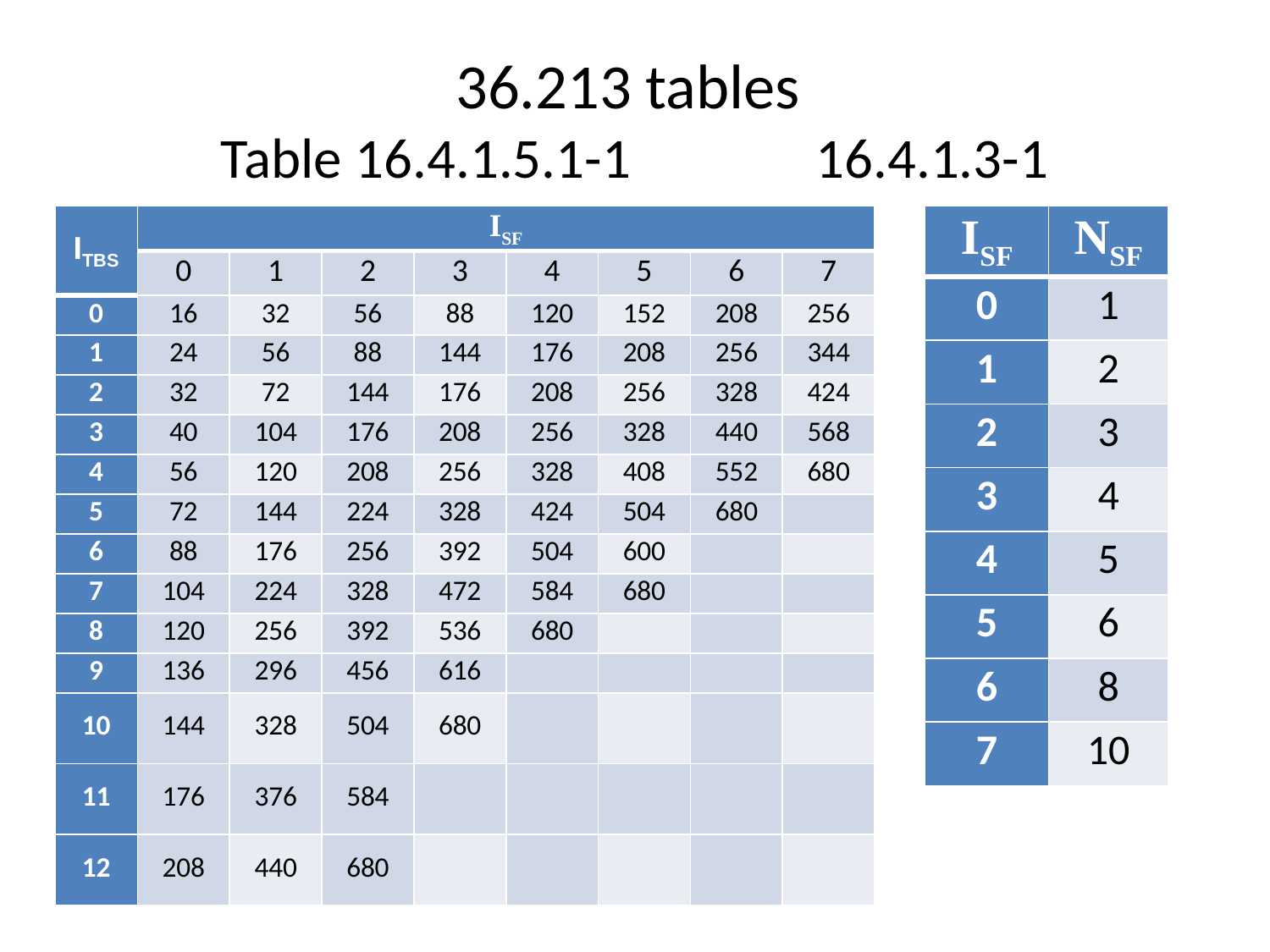

# 36.213 tables Table 16.4.1.5.1-1	    	   16.4.1.3-1
| ITBS | ISF |  |  |  |  |  |  |  |
| --- | --- | --- | --- | --- | --- | --- | --- | --- |
|  | 0 | 1 | 2 | 3 | 4 | 5 | 6 | 7 |
| 0 | 16 | 32 | 56 | 88 | 120 | 152 | 208 | 256 |
| 1 | 24 | 56 | 88 | 144 | 176 | 208 | 256 | 344 |
| 2 | 32 | 72 | 144 | 176 | 208 | 256 | 328 | 424 |
| 3 | 40 | 104 | 176 | 208 | 256 | 328 | 440 | 568 |
| 4 | 56 | 120 | 208 | 256 | 328 | 408 | 552 | 680 |
| 5 | 72 | 144 | 224 | 328 | 424 | 504 | 680 |  |
| 6 | 88 | 176 | 256 | 392 | 504 | 600 |  |  |
| 7 | 104 | 224 | 328 | 472 | 584 | 680 |  |  |
| 8 | 120 | 256 | 392 | 536 | 680 |  |  |  |
| 9 | 136 | 296 | 456 | 616 |  |  |  |  |
| 10 | 144 | 328 | 504 | 680 |  |  |  |  |
| 11 | 176 | 376 | 584 |  |  |  |  |  |
| 12 | 208 | 440 | 680 |  |  |  |  |  |
| ISF | NSF |
| --- | --- |
| 0 | 1 |
| 1 | 2 |
| 2 | 3 |
| 3 | 4 |
| 4 | 5 |
| 5 | 6 |
| 6 | 8 |
| 7 | 10 |